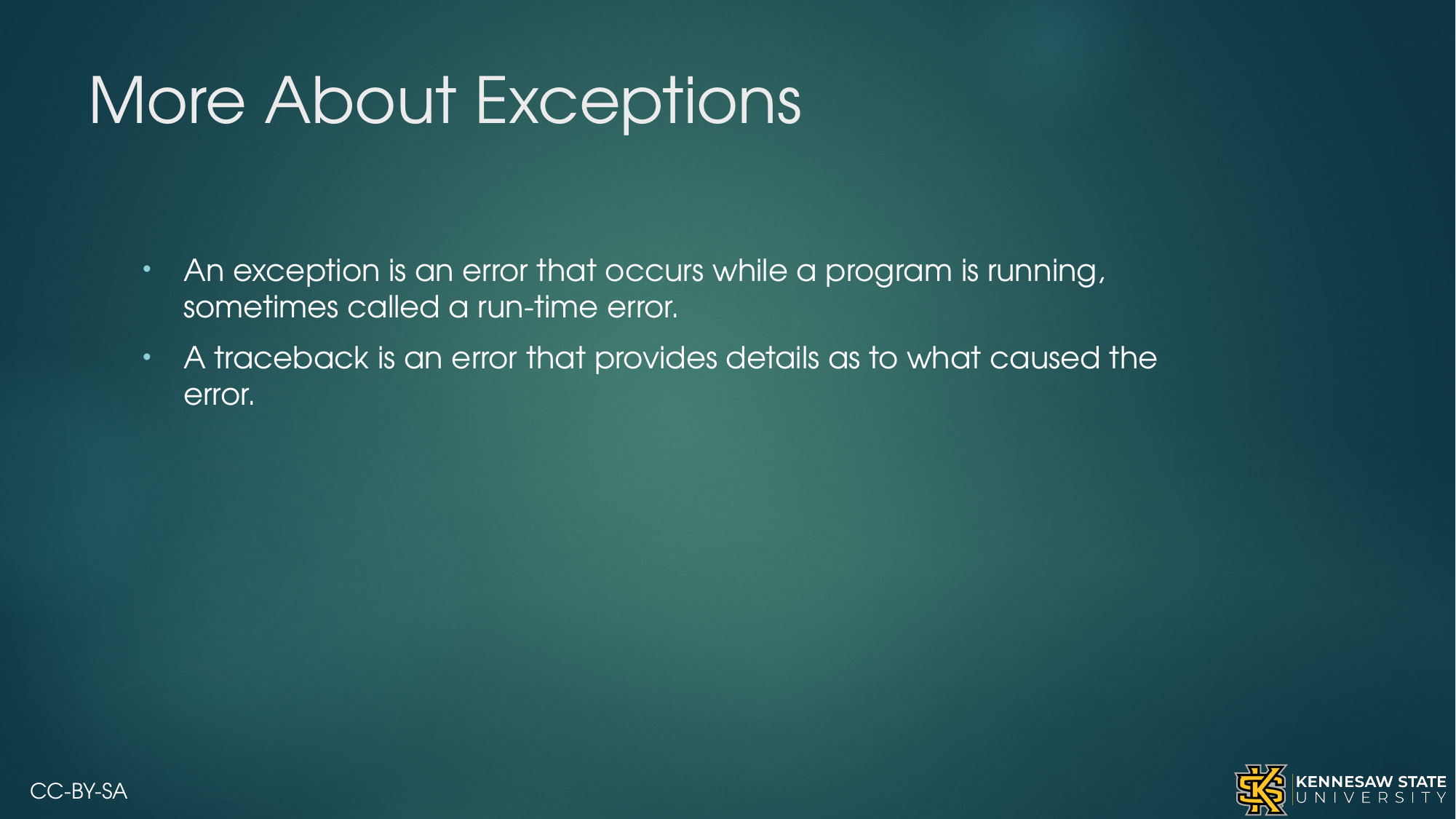

# More About Exceptions
An exception is an error that occurs while a program is running, sometimes called a run-time error.
A traceback is an error that provides details as to what caused the error.